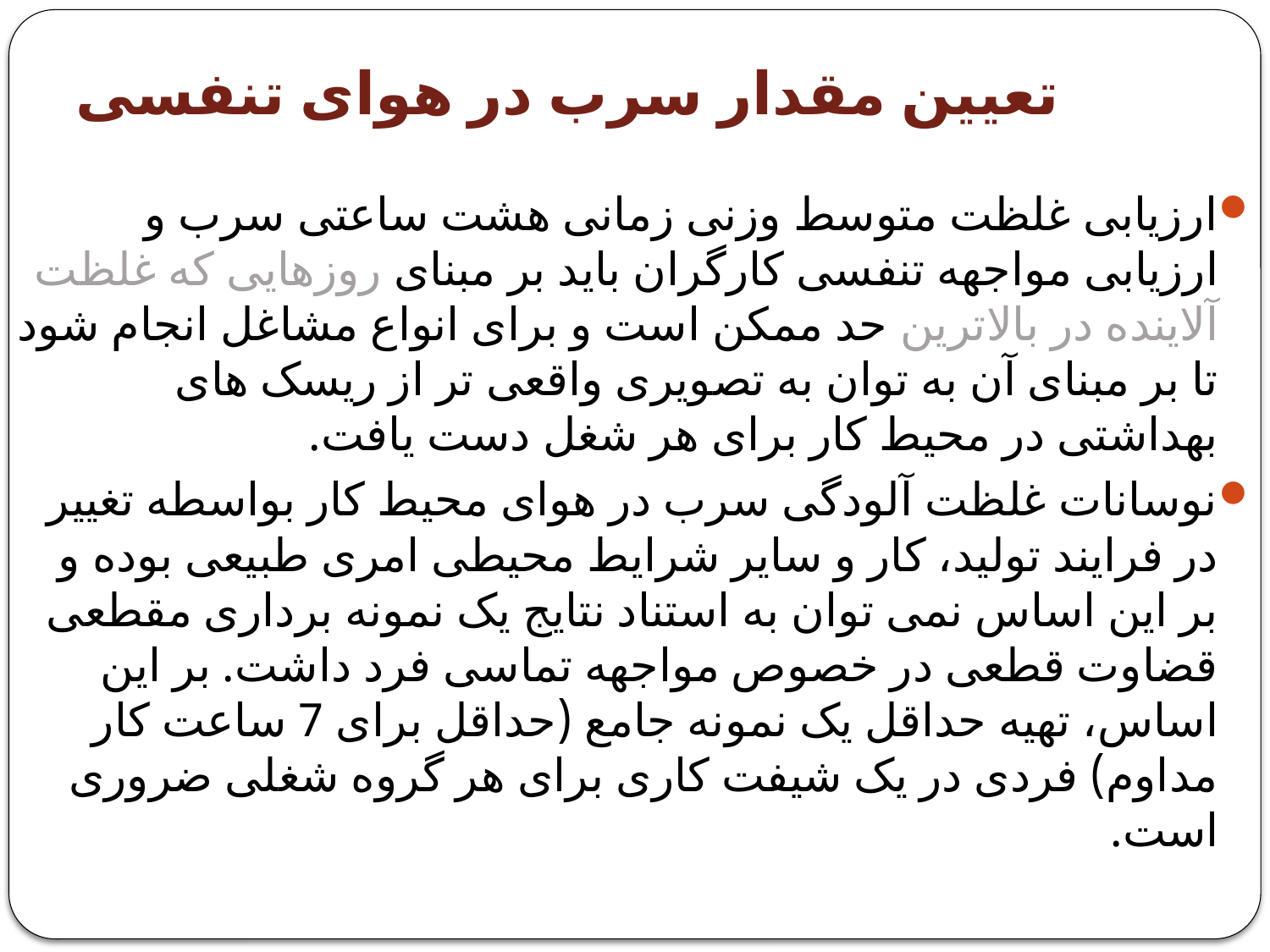

# تعیین مقدار سرب در هوای تنفسی
ارزیابی غلظت متوسط وزنی زمانی هشت ساعتی سرب و ارزیابی مواجهه تنفسی کارگران باید بر مبنای روزهایی که غلظت آلاینده در بالاترین حد ممکن است و برای انواع مشاغل انجام شود تا بر مبنای آن به توان به تصویری واقعی تر از ریسک های بهداشتی در محیط کار برای هر شغل دست یافت.
نوسانات غلظت آلودگی سرب در هوای محیط کار بواسطه تغییر در فرایند تولید، کار و سایر شرایط محیطی امری طبیعی بوده و بر این اساس نمی توان به استناد نتایج یک نمونه برداری مقطعی قضاوت قطعی در خصوص مواجهه تماسی فرد داشت. بر این اساس، تهیه حداقل یک نمونه جامع (حداقل برای 7 ساعت کار مداوم) فردی در یک شیفت کاری برای هر گروه شغلی ضروری است.